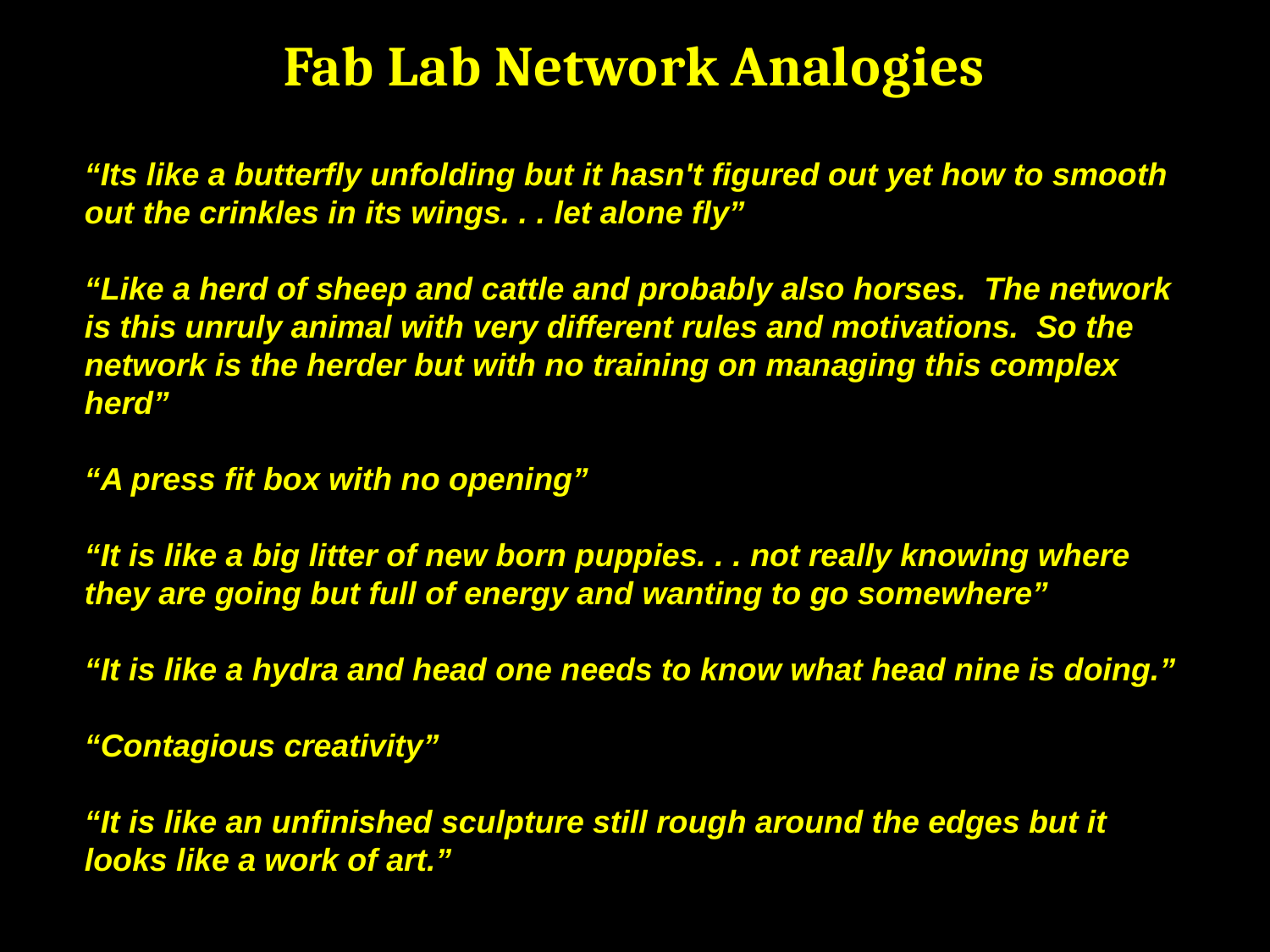

# Fab Lab Network Analogies
“Its like a butterfly unfolding but it hasn't figured out yet how to smooth out the crinkles in its wings. . . let alone fly”

“Like a herd of sheep and cattle and probably also horses.  The network is this unruly animal with very different rules and motivations.  So the network is the herder but with no training on managing this complex herd”

“A press fit box with no opening”

“It is like a big litter of new born puppies. . . not really knowing where they are going but full of energy and wanting to go somewhere”

“It is like a hydra and head one needs to know what head nine is doing.”

“Contagious creativity”

“It is like an unfinished sculpture still rough around the edges but it looks like a work of art.”